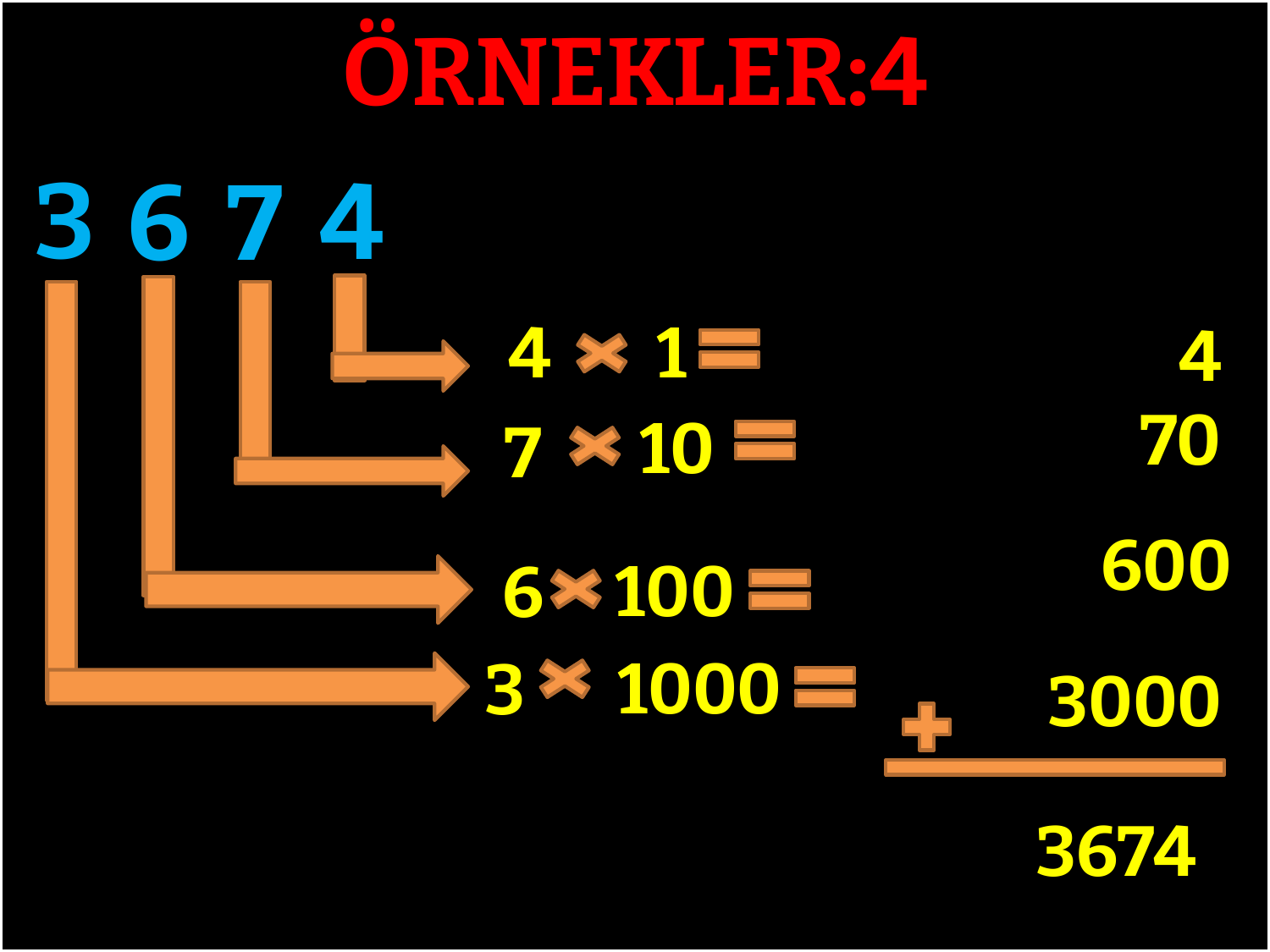

ÖRNEKLER:4
3
4
6
7

#
4
1
4

70
10
7

600
100
6

1000
3
3000

3674